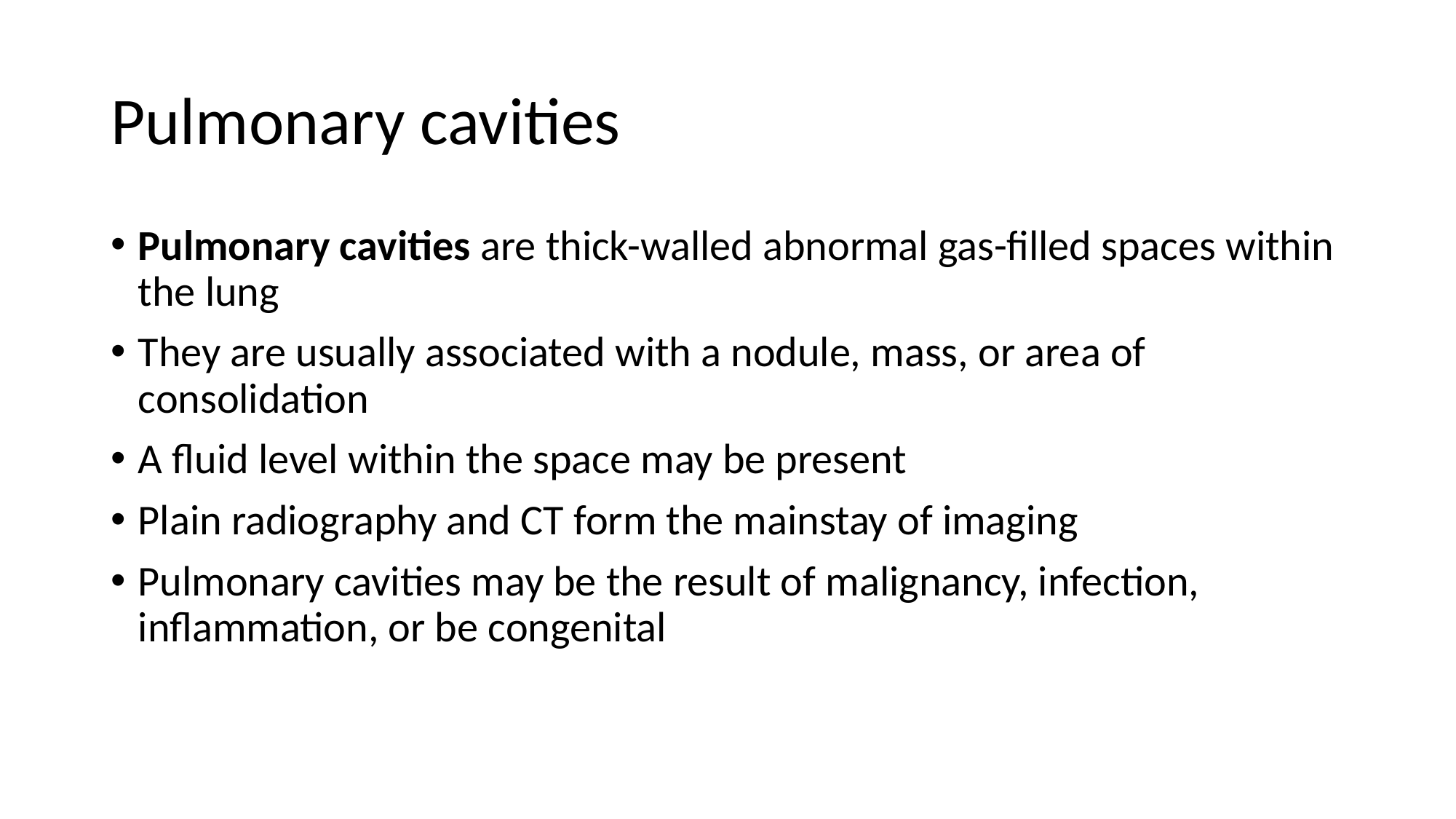

# Pulmonary cavities
Pulmonary cavities are thick-walled abnormal gas-filled spaces within the lung
They are usually associated with a nodule, mass, or area of consolidation
A fluid level within the space may be present
Plain radiography and CT form the mainstay of imaging
Pulmonary cavities may be the result of malignancy, infection, inflammation, or be congenital